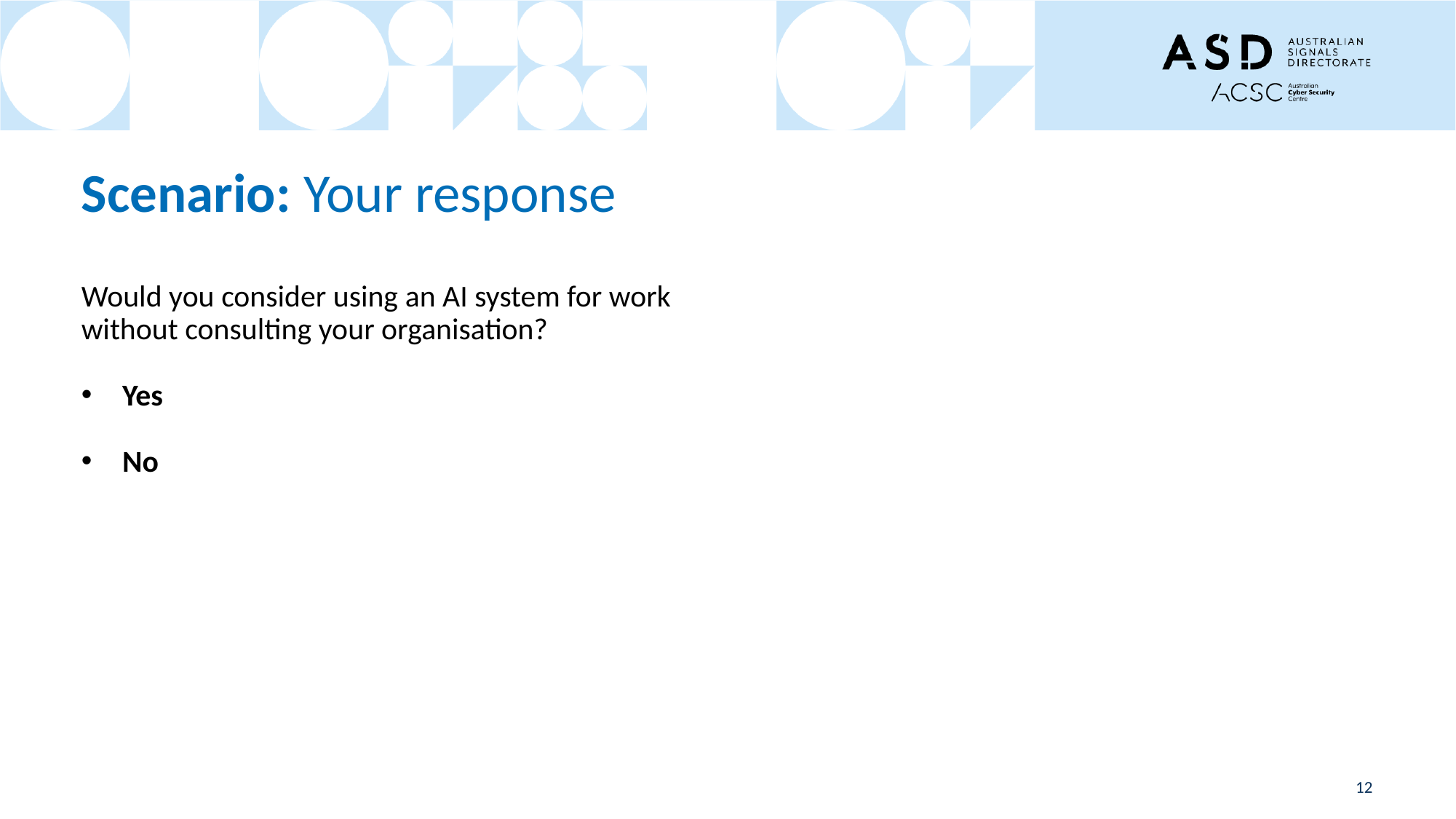

# Scenario: Your response
Would you consider using an AI system for work without consulting your organisation?
Yes
No

12